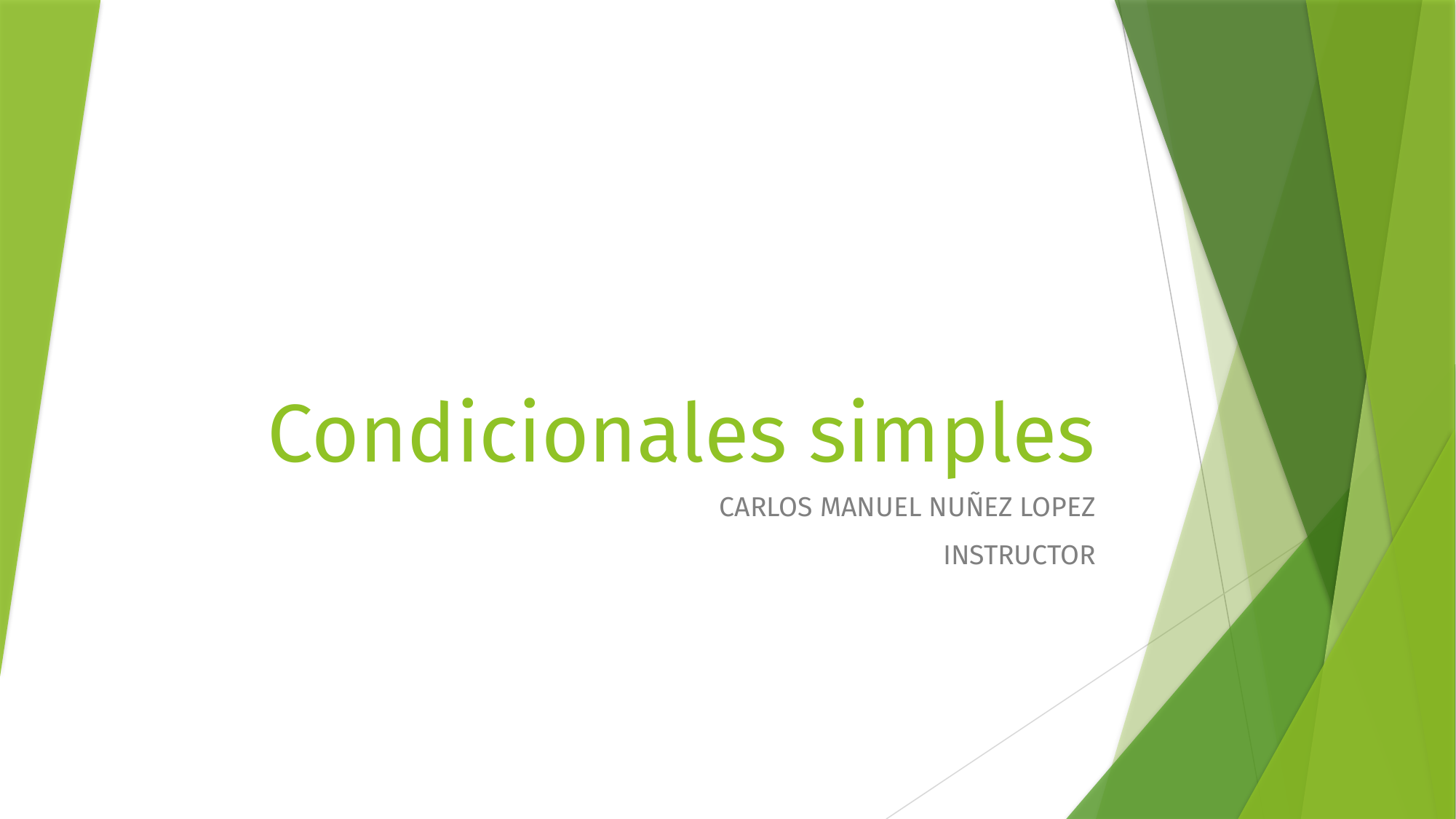

# Condicionales simples
CARLOS MANUEL NUÑEZ LOPEZ
INSTRUCTOR